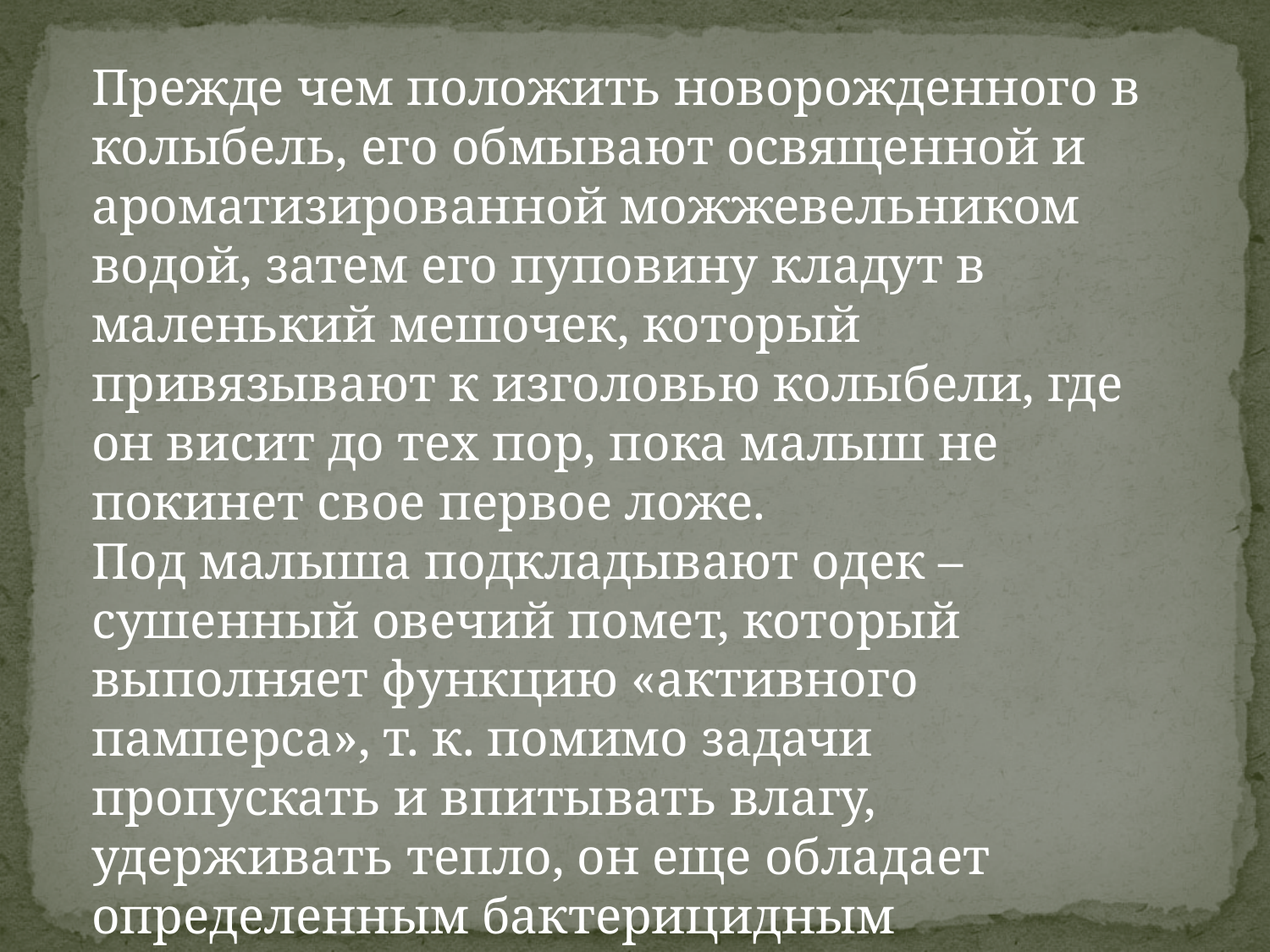

Прежде чем положить новорожденного в колыбель, его обмывают освященной и ароматизированной можжевельником водой, затем его пуповину кладут в маленький мешочек, который привязывают к изголовью колыбели, где он висит до тех пор, пока малыш не покинет свое первое ложе.
Под малыша подкладывают одек – сушенный овечий помет, который выполняет функцию «активного памперса», т. к. помимо задачи  пропускать и впитывать влагу, удерживать тепло, он еще обладает определенным бактерицидным свойством.